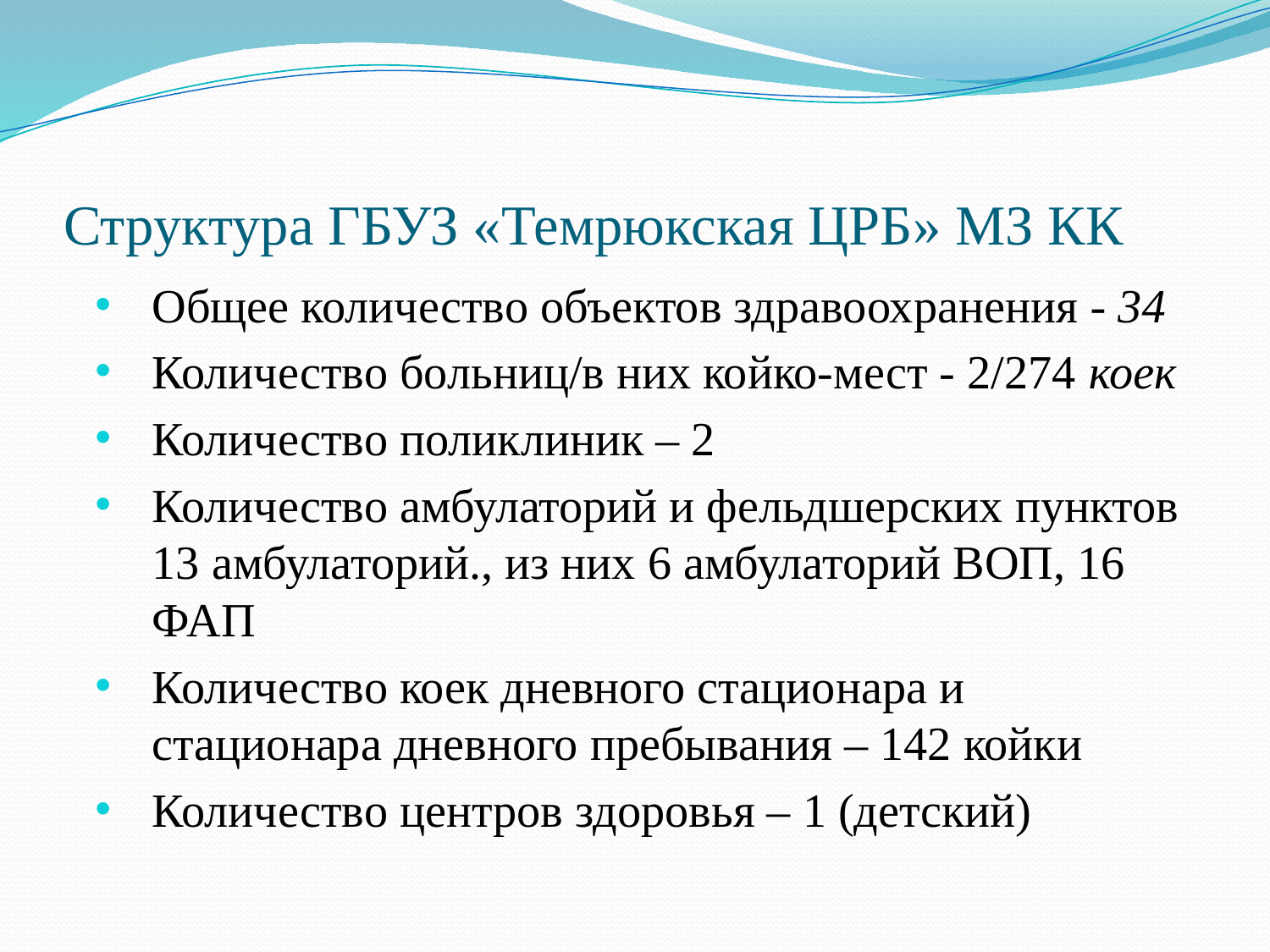

# Структура ГБУЗ «Темрюкская ЦРБ» МЗ КК
Общее количество объектов здравоохранения - 34
Количество больниц/в них койко-мест - 2/274 коек
Количество поликлиник – 2
Количество амбулаторий и фельдшерских пунктов 13 амбулаторий., из них 6 амбулаторий ВОП, 16 ФАП
Количество коек дневного стационара и стационара дневного пребывания – 142 койки
Количество центров здоровья – 1 (детский)